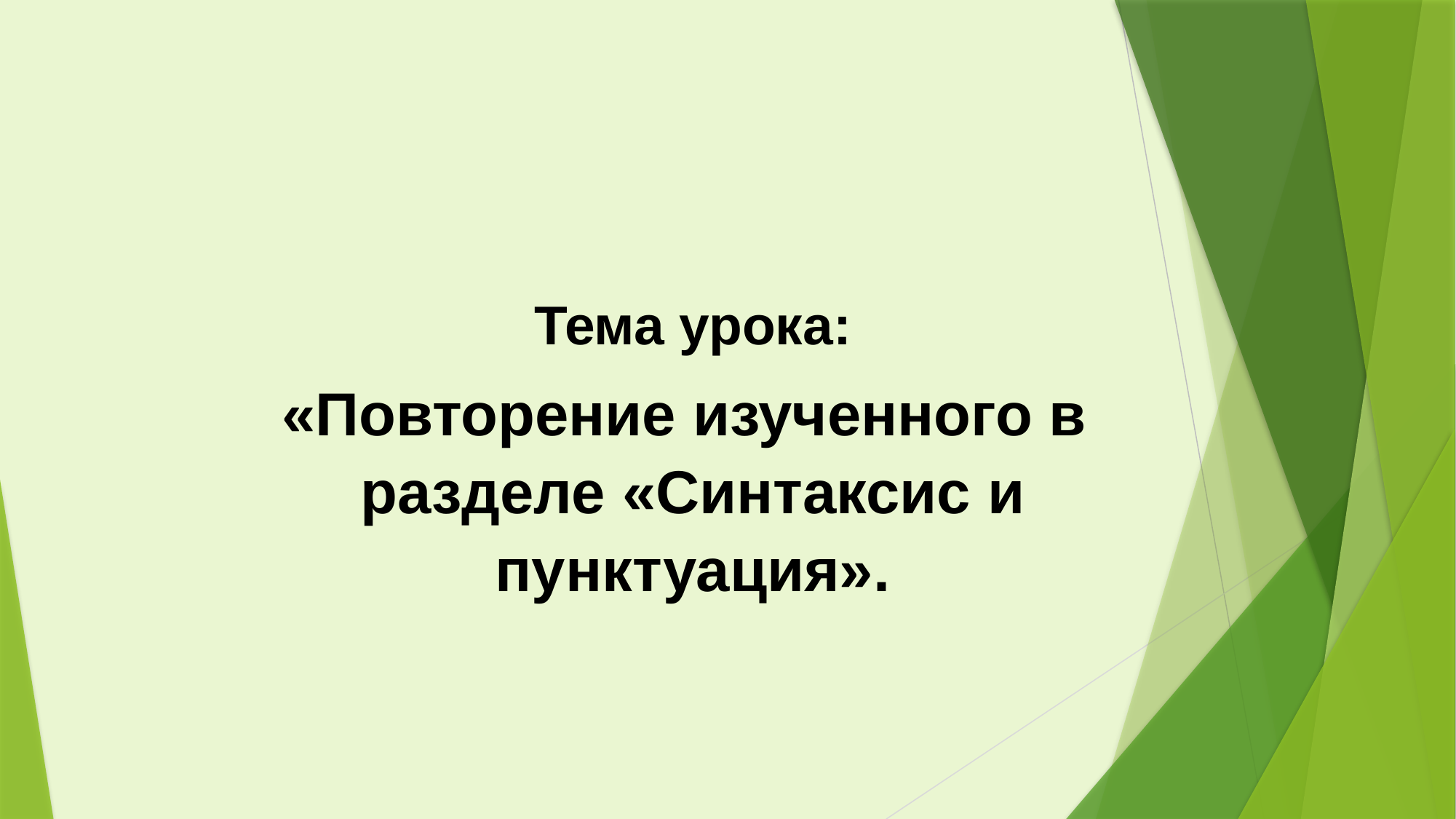

Тема урока:
«Повторение изученного в  разделе «Синтаксис и пунктуация».